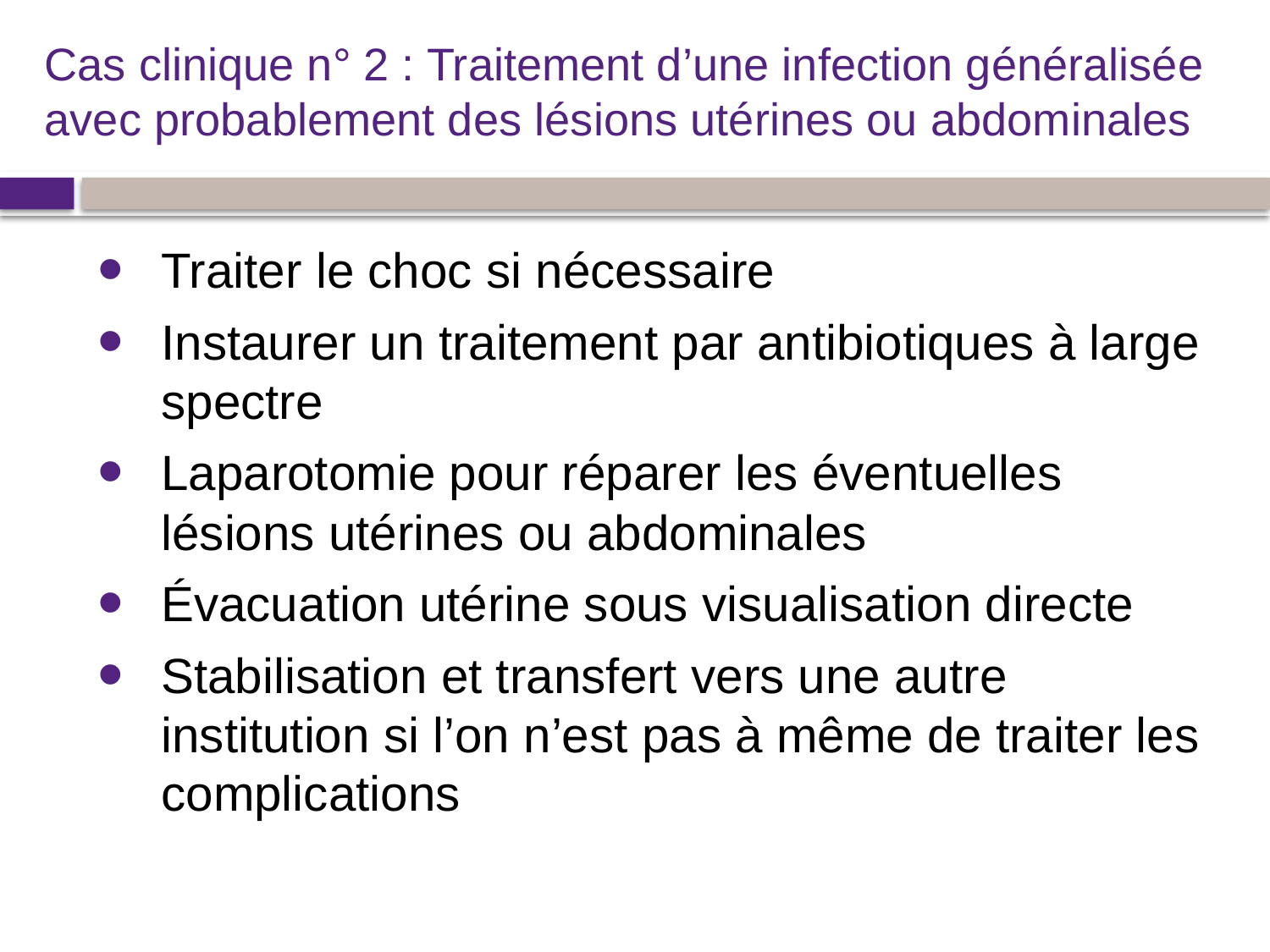

# Cas clinique n° 2 : Traitement d’une infection généralisée avec probablement des lésions utérines ou abdominales
Traiter le choc si nécessaire
Instaurer un traitement par antibiotiques à large spectre
Laparotomie pour réparer les éventuelles lésions utérines ou abdominales
Évacuation utérine sous visualisation directe
Stabilisation et transfert vers une autre institution si l’on n’est pas à même de traiter les complications